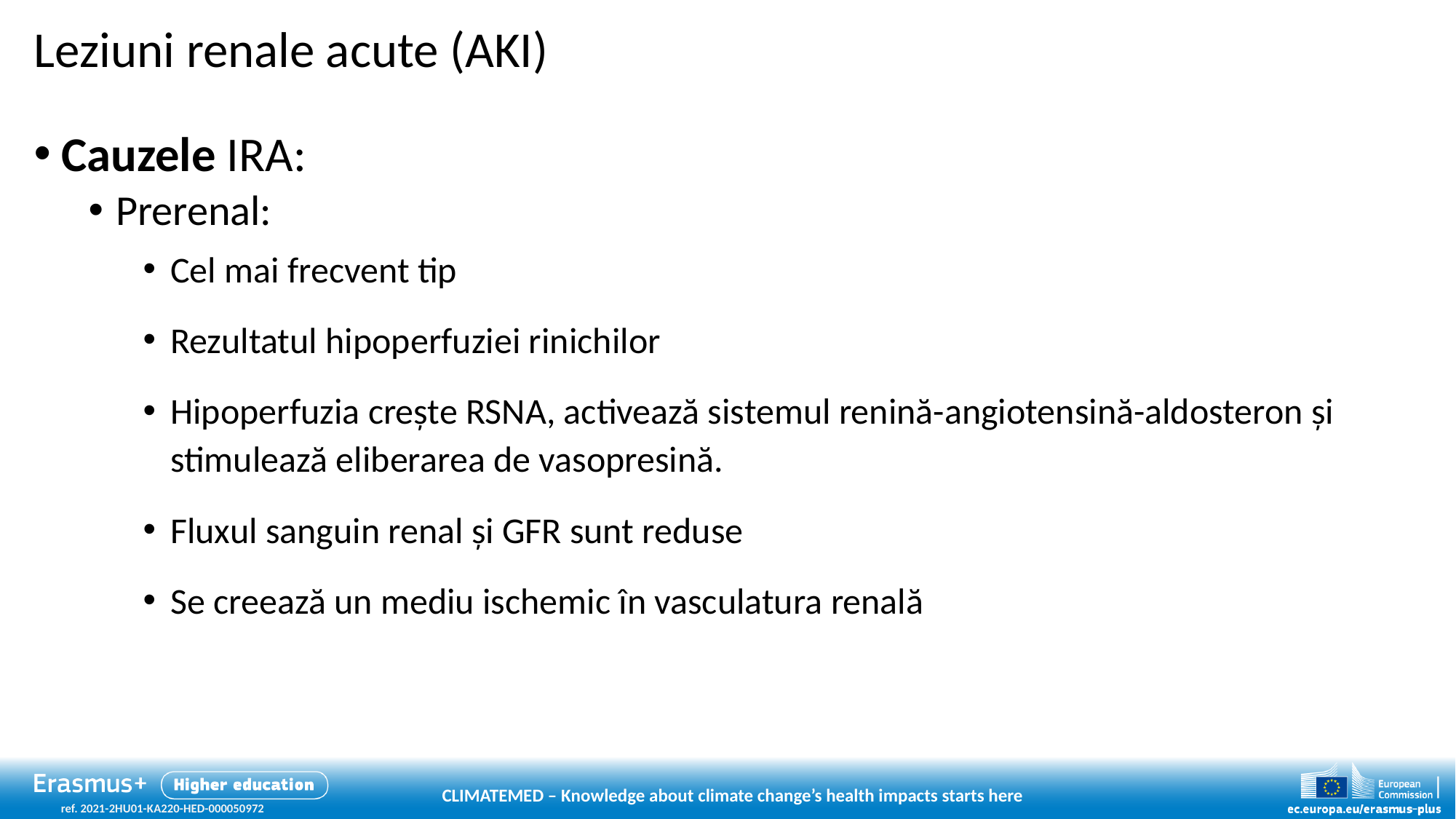

# Leziuni renale acute (AKI)
Cauzele IRA:
Prerenal:
Cel mai frecvent tip
Rezultatul hipoperfuziei rinichilor
Hipoperfuzia crește RSNA, activează sistemul renină-angiotensină-aldosteron și stimulează eliberarea de vasopresină.
Fluxul sanguin renal și GFR sunt reduse
Se creează un mediu ischemic în vasculatura renală